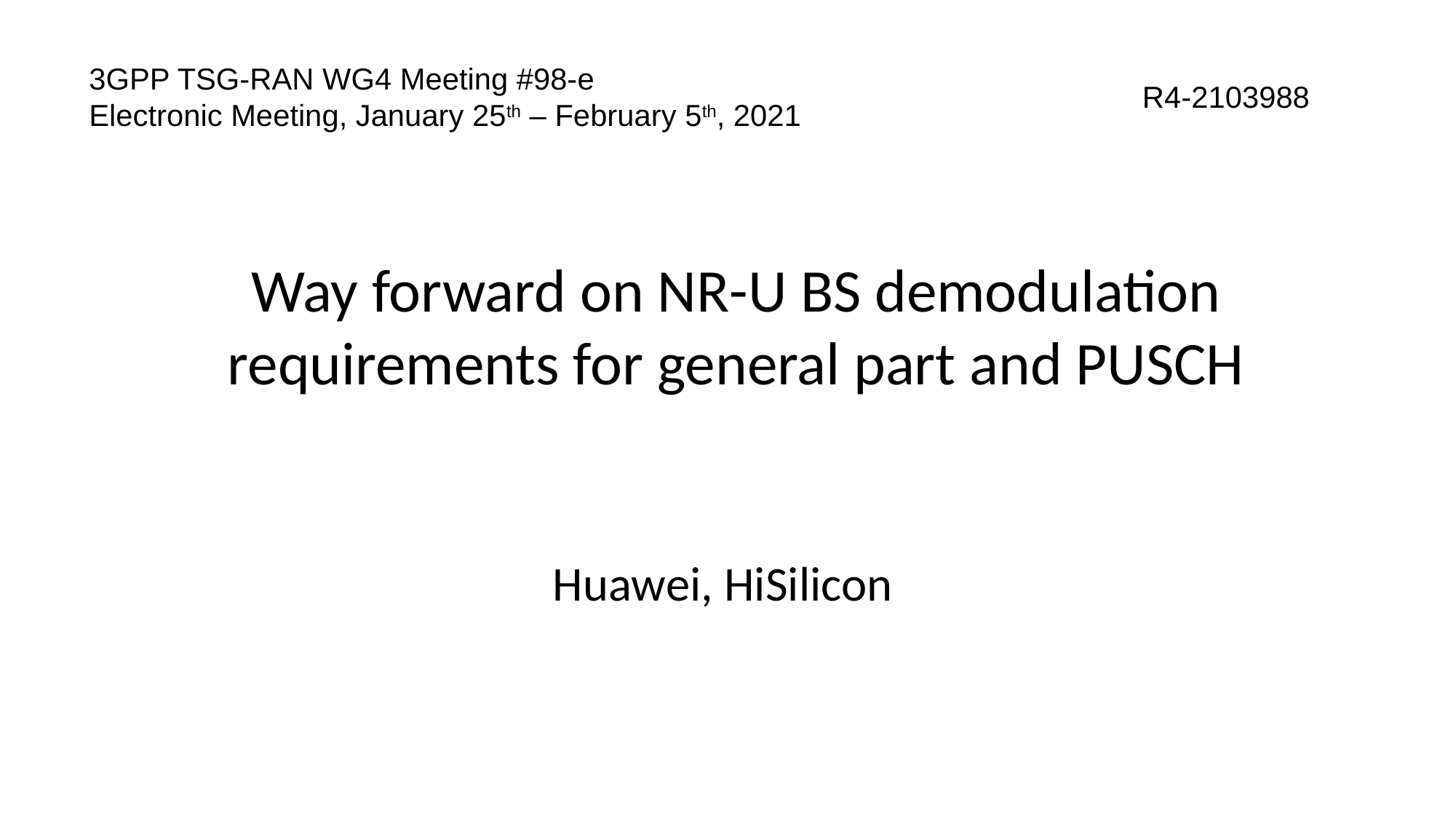

# 3GPP TSG-RAN WG4 Meeting #98-e Electronic Meeting, January 25th – February 5th, 2021
R4-2103988
Way forward on NR-U BS demodulation requirements for general part and PUSCH
Huawei, HiSilicon